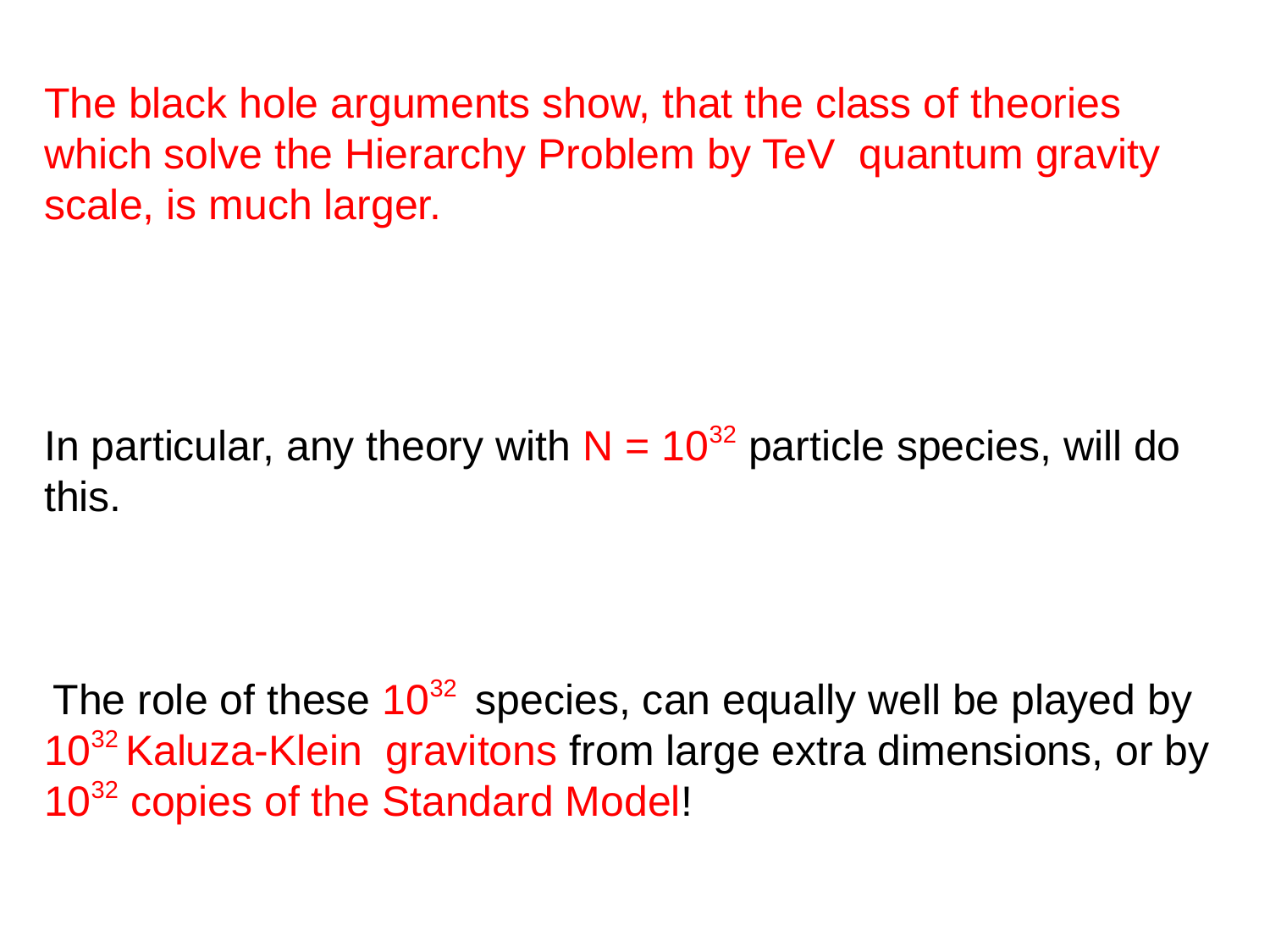

The black hole arguments show, that the class of theories which solve the Hierarchy Problem by TeV  quantum gravity scale, is much larger.

In particular, any theory with N = 1032 particle species, will do this.

 The role of these 1032  species, can equally well be played by 1032 Kaluza-Klein  gravitons from large extra dimensions, or by 1032 copies of the Standard Model!